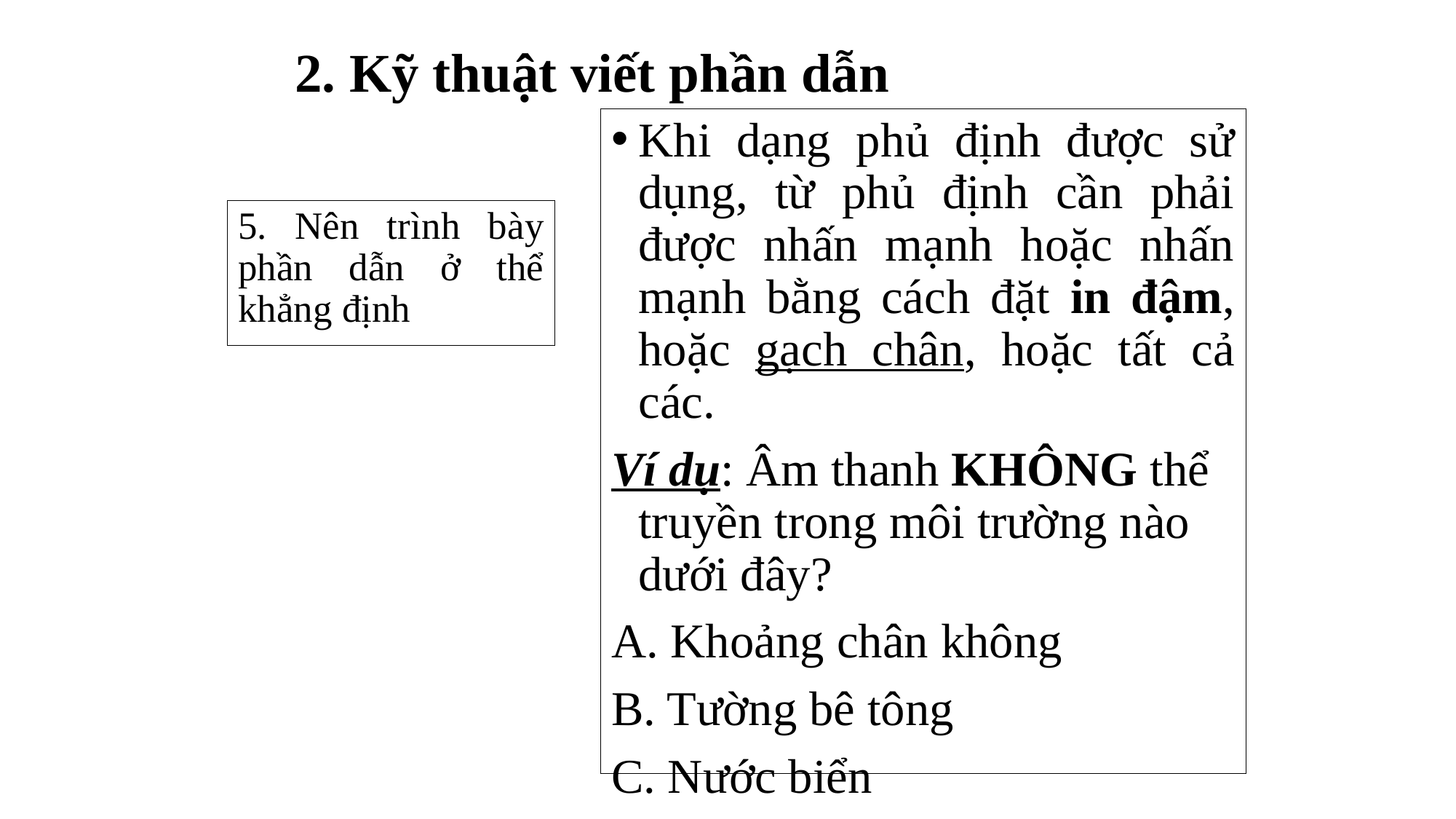

# 2. Kỹ thuật viết phần dẫn
Khi dạng phủ định được sử dụng, từ phủ định cần phải được nhấn mạnh hoặc nhấn mạnh bằng cách đặt in đậm, hoặc gạch chân, hoặc tất cả các.
Ví dụ: Âm thanh KHÔNG thể truyền trong môi trường nào dưới đây?
A. Khoảng chân không
B. Tường bê tông
C. Nước biển
D. Tầng khí quyển bao quanh trái đất
5. Nên trình bày phần dẫn ở thể khẳng định